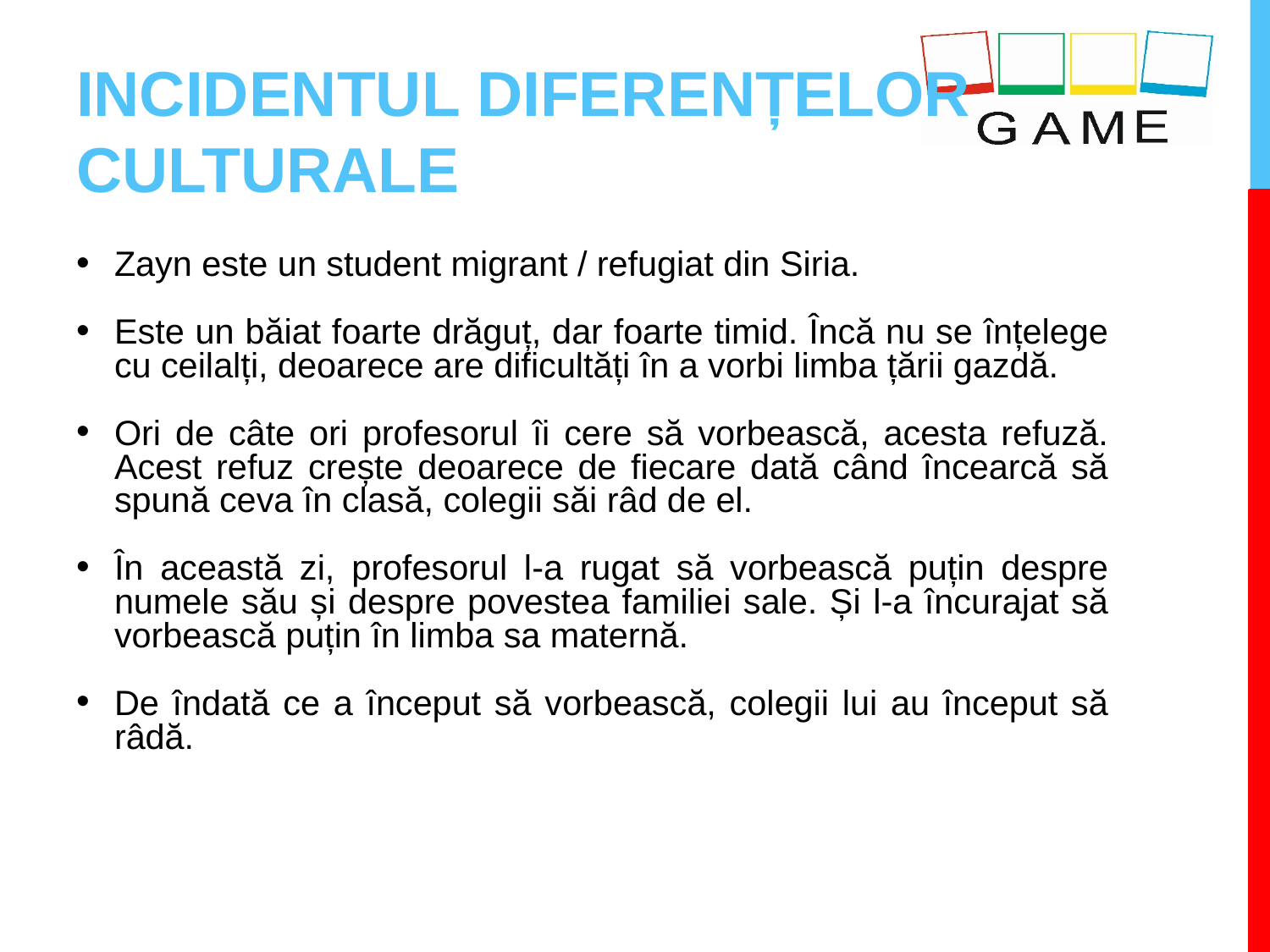

# INCIDENTUL DIFERENȚELOR CULTURALE
Zayn este un student migrant / refugiat din Siria.

Este un băiat foarte drăguț, dar foarte timid. Încă nu se înțelege cu ceilalți, deoarece are dificultăți în a vorbi limba țării gazdă.

Ori de câte ori profesorul îi cere să vorbească, acesta refuză. Acest refuz crește deoarece de fiecare dată când încearcă să spună ceva în clasă, colegii săi râd de el.

În această zi, profesorul l-a rugat să vorbească puțin despre numele său și despre povestea familiei sale. Și l-a încurajat să vorbească puțin în limba sa maternă.

De îndată ce a început să vorbească, colegii lui au început să râdă.